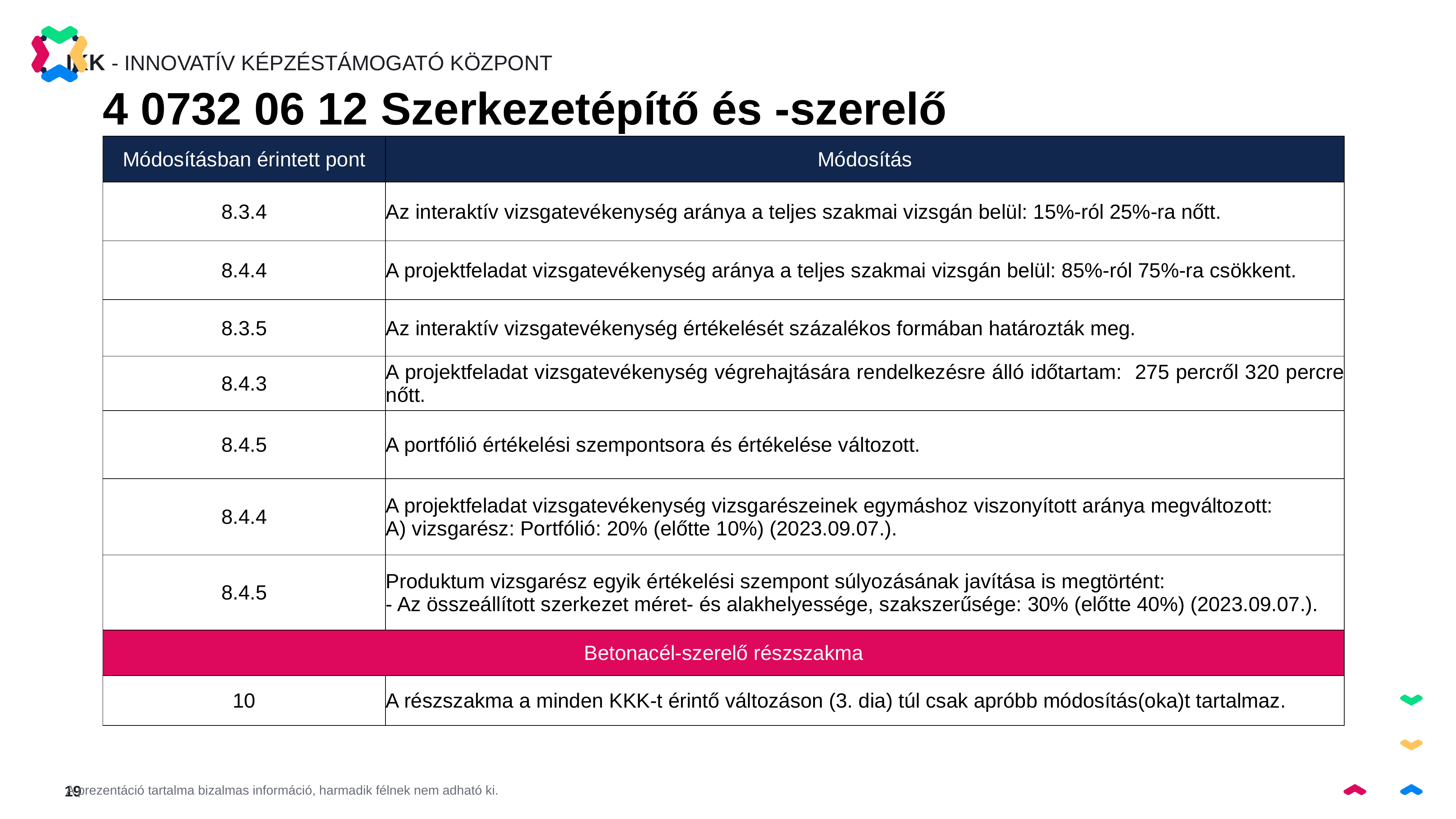

4 0732 06 12 Szerkezetépítő és -szerelő

| Módosításban érintett pont | Módosítás |
| --- | --- |
| 8.3.4 | Az interaktív vizsgatevékenység aránya a teljes szakmai vizsgán belül: 15%-ról 25%-ra nőtt. |
| 8.4.4 | A projektfeladat vizsgatevékenység aránya a teljes szakmai vizsgán belül: 85%-ról 75%-ra csökkent. |
| 8.3.5 | Az interaktív vizsgatevékenység értékelését százalékos formában határozták meg. |
| 8.4.3 | A projektfeladat vizsgatevékenység végrehajtására rendelkezésre álló időtartam: 275 percről 320 percre nőtt. |
| 8.4.5 | A portfólió értékelési szempontsora és értékelése változott. |
| 8.4.4 | A projektfeladat vizsgatevékenység vizsgarészeinek egymáshoz viszonyított aránya megváltozott: A) vizsgarész: Portfólió: 20% (előtte 10%) (2023.09.07.). |
| 8.4.5 | Produktum vizsgarész egyik értékelési szempont súlyozásának javítása is megtörtént: - Az összeállított szerkezet méret- és alakhelyessége, szakszerűsége: 30% (előtte 40%) (2023.09.07.). |
| Betonacél-szerelő részszakma |  |
| 10 | A részszakma a minden KKK-t érintő változáson (3. dia) túl csak apróbb módosítás(oka)t tartalmaz. |